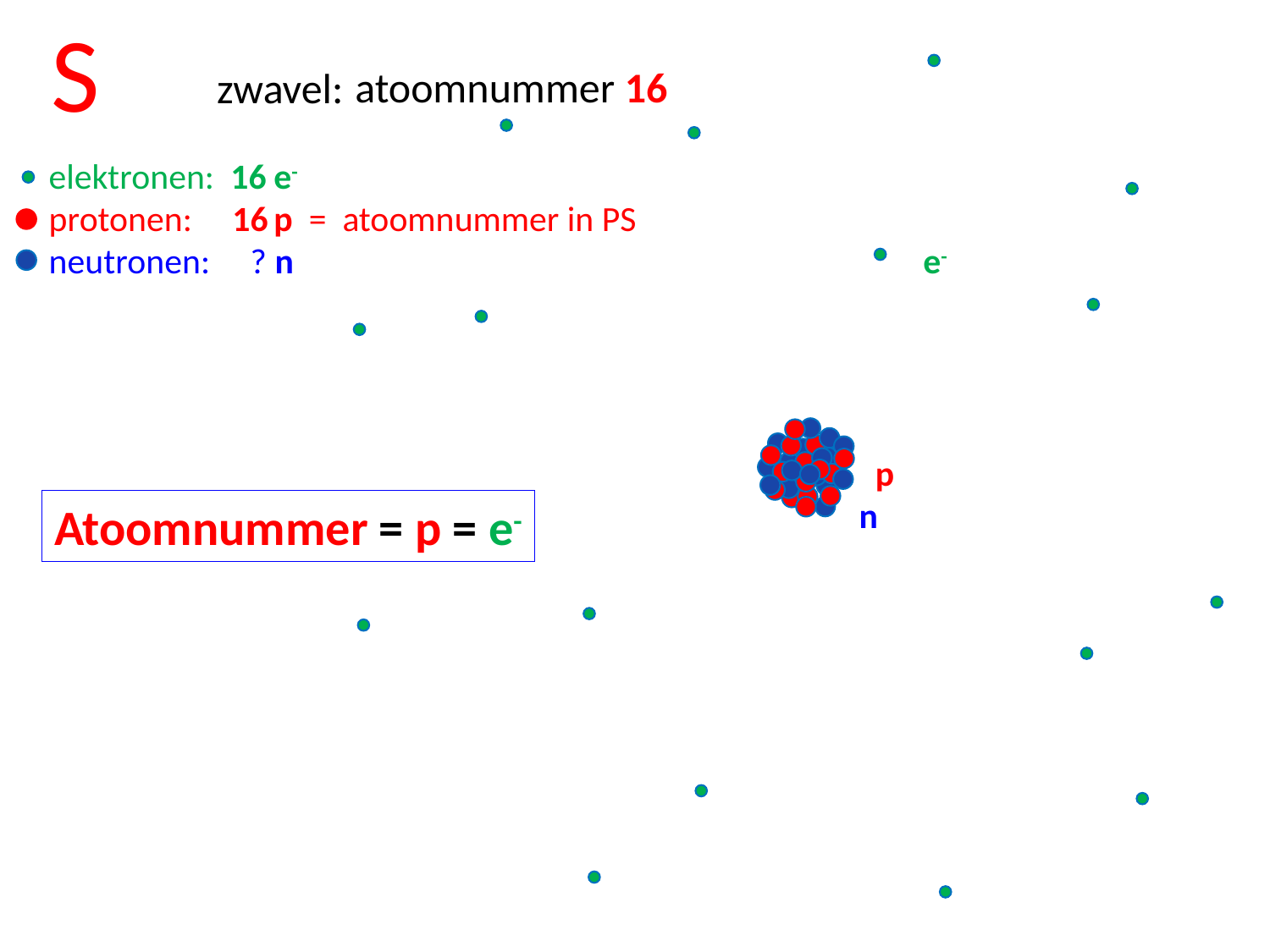

S tronen: e-
 S
S
elektronen:  16	e-
protonen:     16	p  =  atoomnummer in PS
neutronen:     ? n	lading 0                                                               e-

					            	        p
						      n
						         atoomkern

atoomnummer 16
zwavel:

Atoomnummer = p = e-